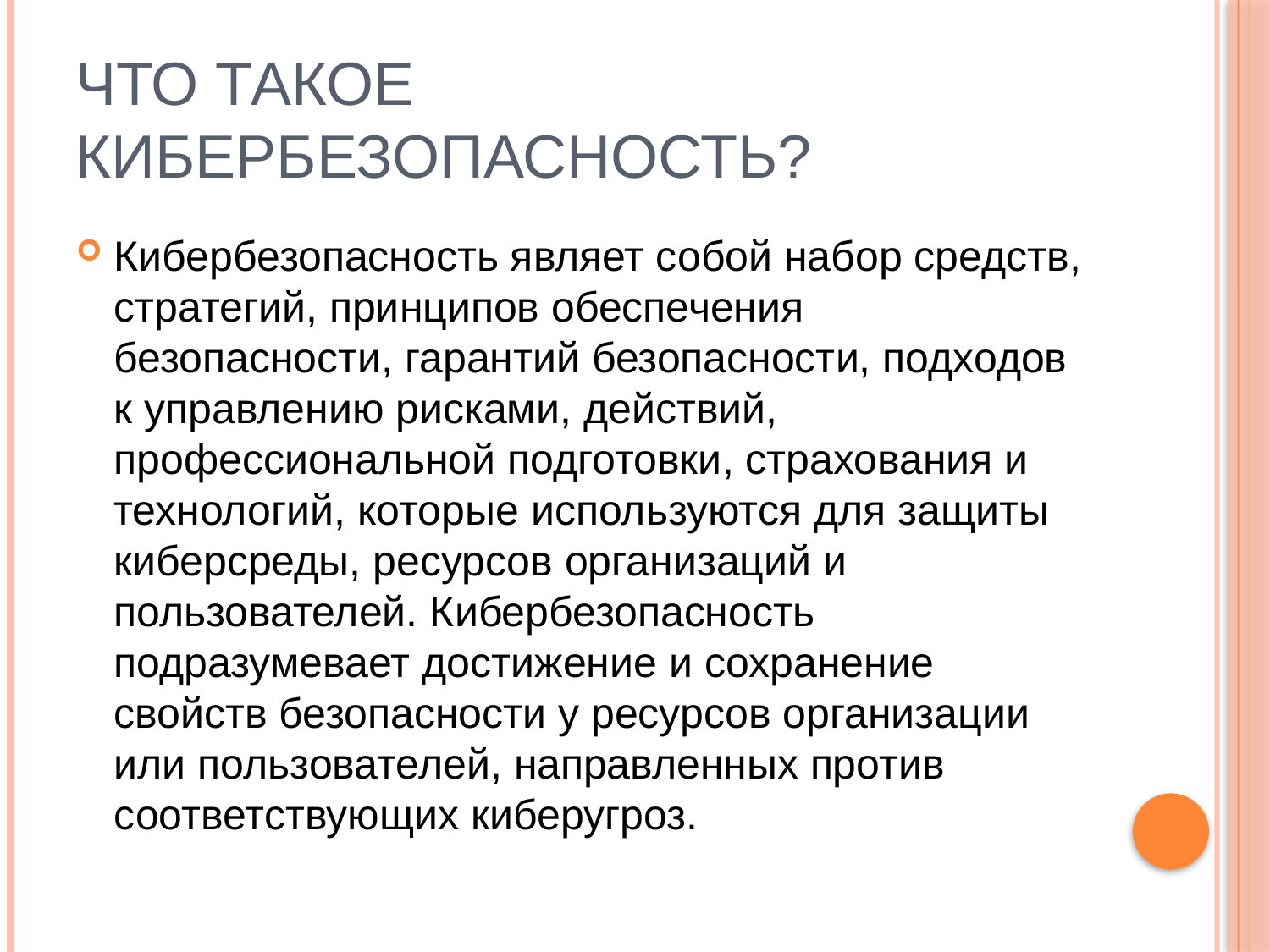

# Что такое кибербезопасность?
Кибербезопасность являет собой набор средств, стратегий, принципов обеспечения безопасности, гарантий безопасности, подходов к управлению рисками, действий, профессиональной подготовки, страхования и технологий, которые используются для защиты киберсреды, ресурсов организаций и пользователей. Кибербезопасность подразумевает достижение и сохранение свойств безопасности у ресурсов организации или пользователей, направленных против соответствующих киберугроз.